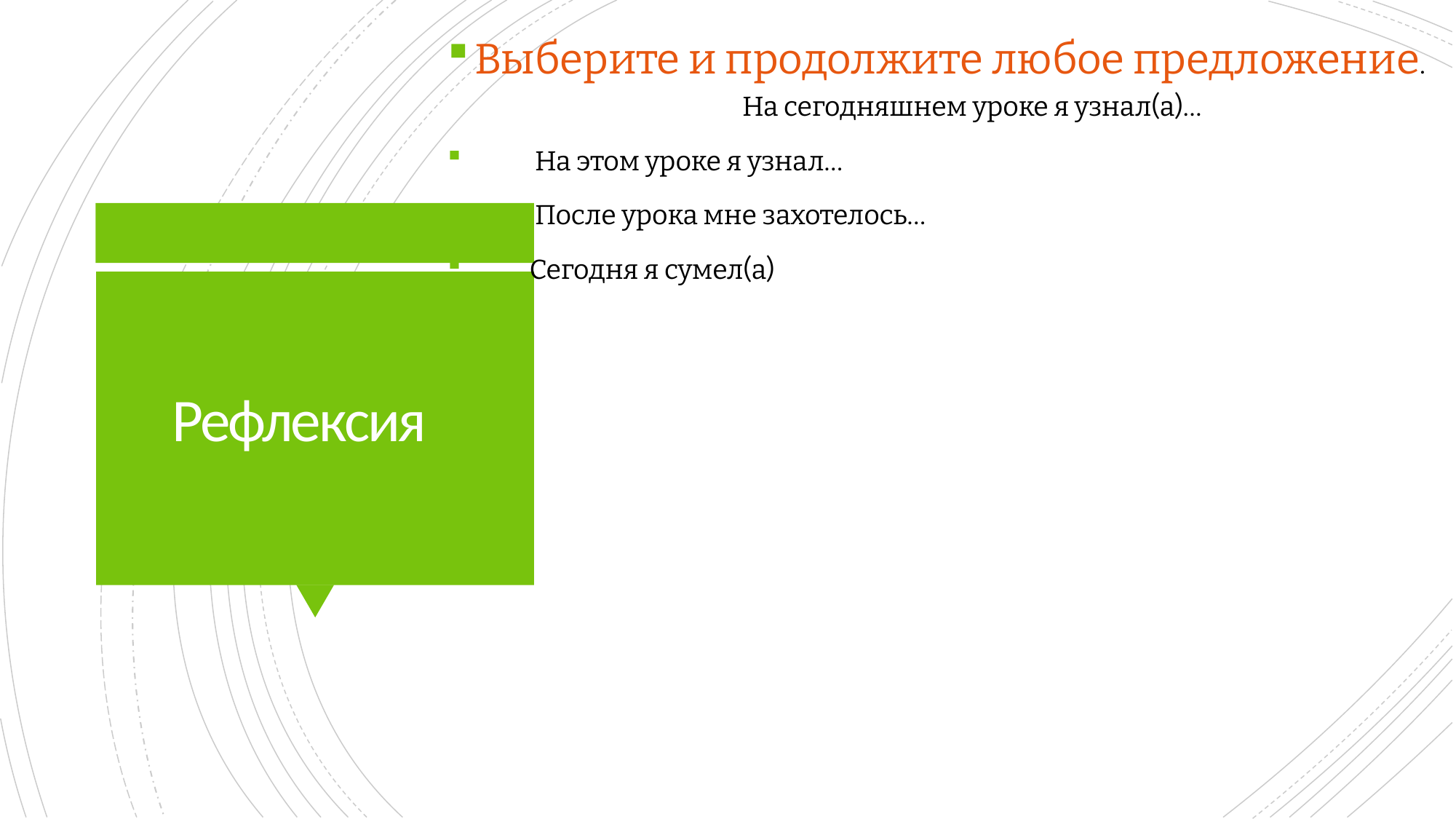

Выберите и продолжите любое предложение.                                                  На сегодняшнем уроке я узнал(а)…
           На этом уроке я узнал…
           После урока мне захотелось…
          Сегодня я сумел(а)
# Рефлексия